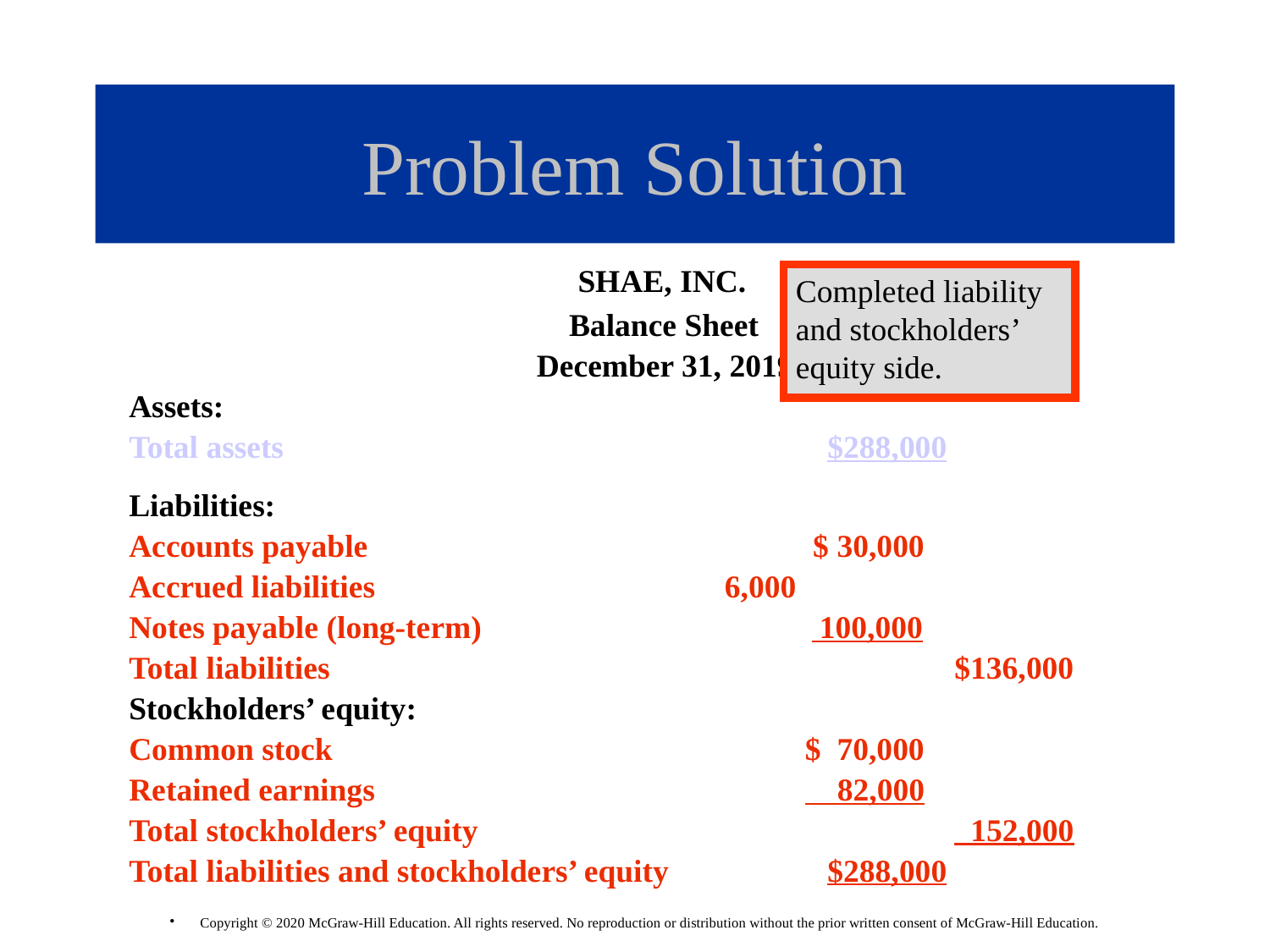

# Problem Solution
			            SHAE, INC.
		                                 Balance Sheet
		                             December 31, 2019
Assets:
Total assets 					  $288,000

Liabilities:
Accounts payable 			                $ 30,000
Accrued liabilities 			     6,000
Notes payable (long-term)		 	 100,000
Total liabilities 					  $136,000
Stockholders’ equity:
Common stock			               $  70,000
Retained earnings		          	                   82,000
Total stockholders’ equity				    152,000
Total liabilities and stockholders’ equity		  $288,000

Completed liability and stockholders’ equity side.